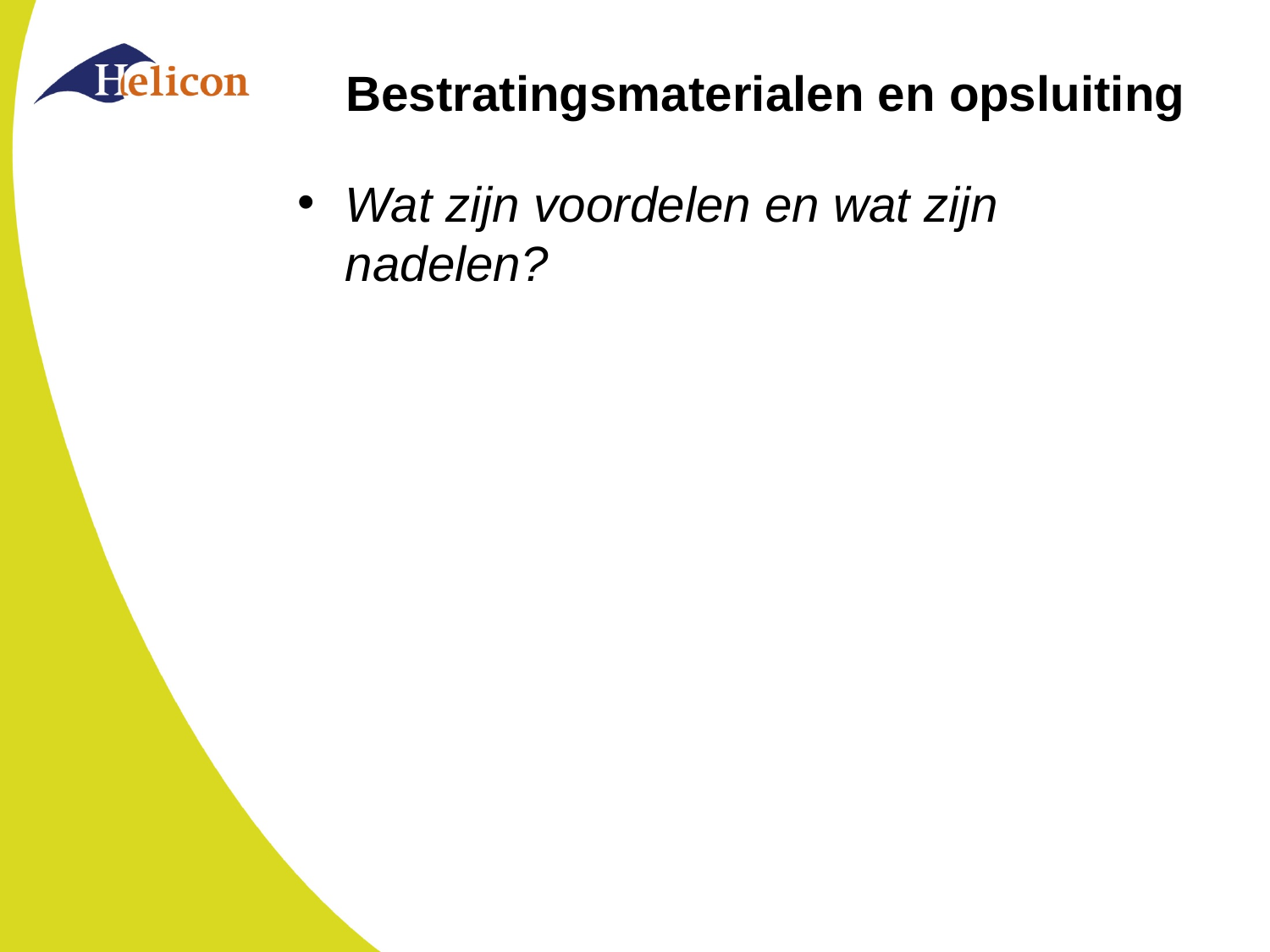

# Bestratingsmaterialen en opsluiting
Wat zijn voordelen en wat zijn nadelen?